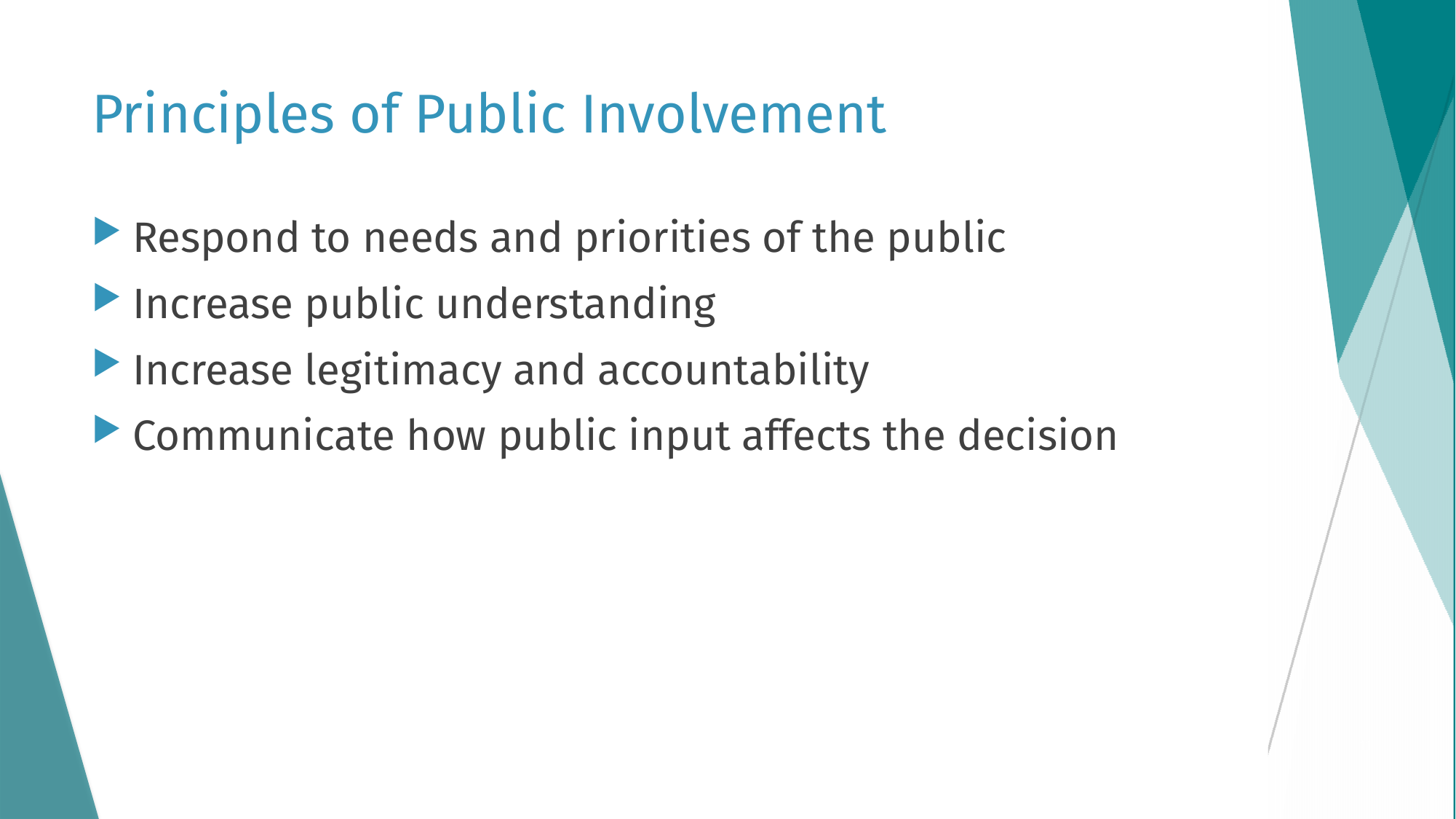

# Principles of Public Involvement
Respond to needs and priorities of the public
Increase public understanding
Increase legitimacy and accountability
Communicate how public input affects the decision
11